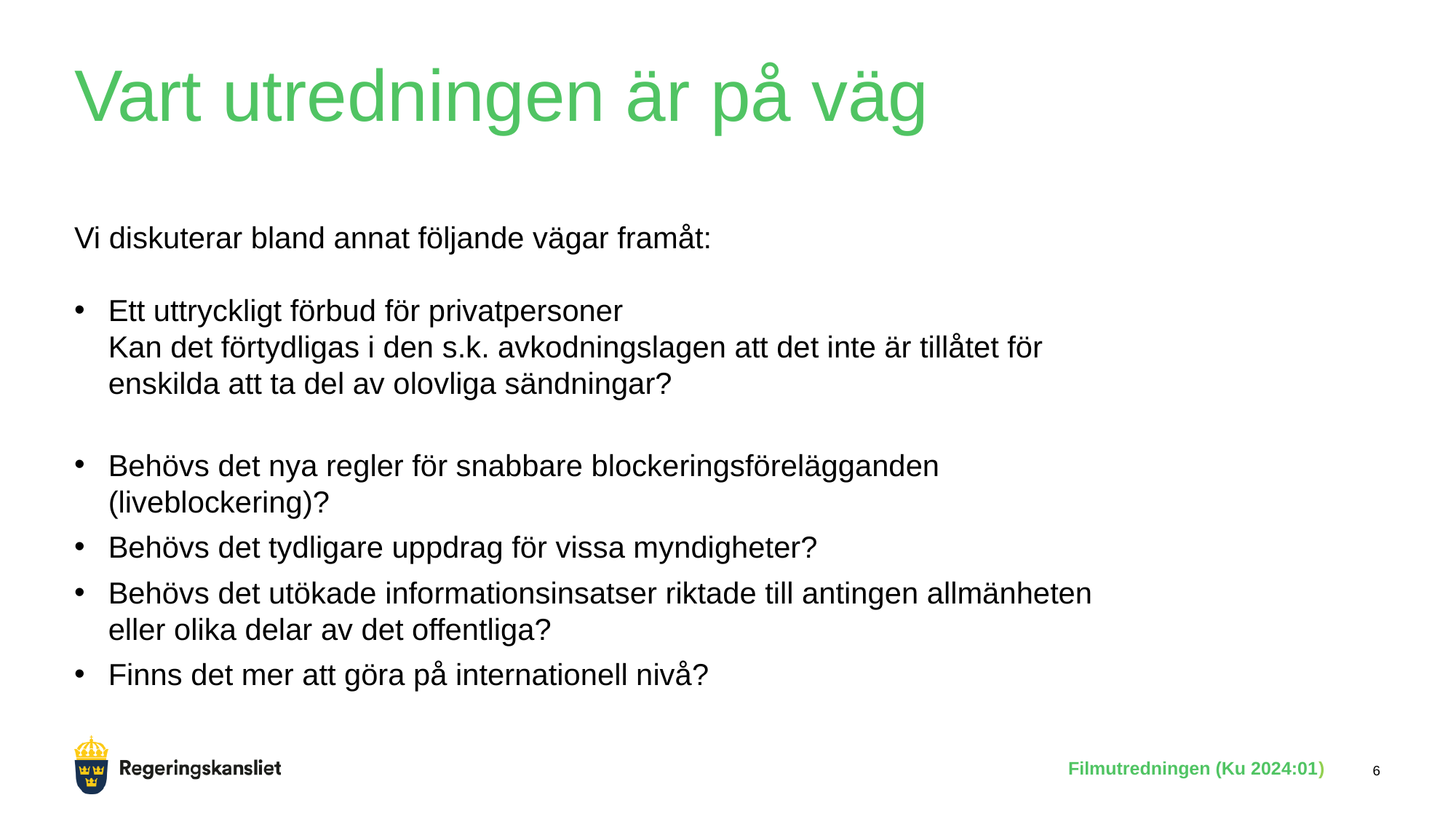

# Vart utredningen är på väg
Vi diskuterar bland annat följande vägar framåt:

Ett uttryckligt förbud för privatpersoner
Kan det förtydligas i den s.k. avkodningslagen att det inte är tillåtet för enskilda att ta del av olovliga sändningar?
Behövs det nya regler för snabbare blockeringsförelägganden (liveblockering)?
Behövs det tydligare uppdrag för vissa myndigheter?
Behövs det utökade informationsinsatser riktade till antingen allmänheten eller olika delar av det offentliga?
Finns det mer att göra på internationell nivå?

Filmutredningen (Ku 2024:01)
6